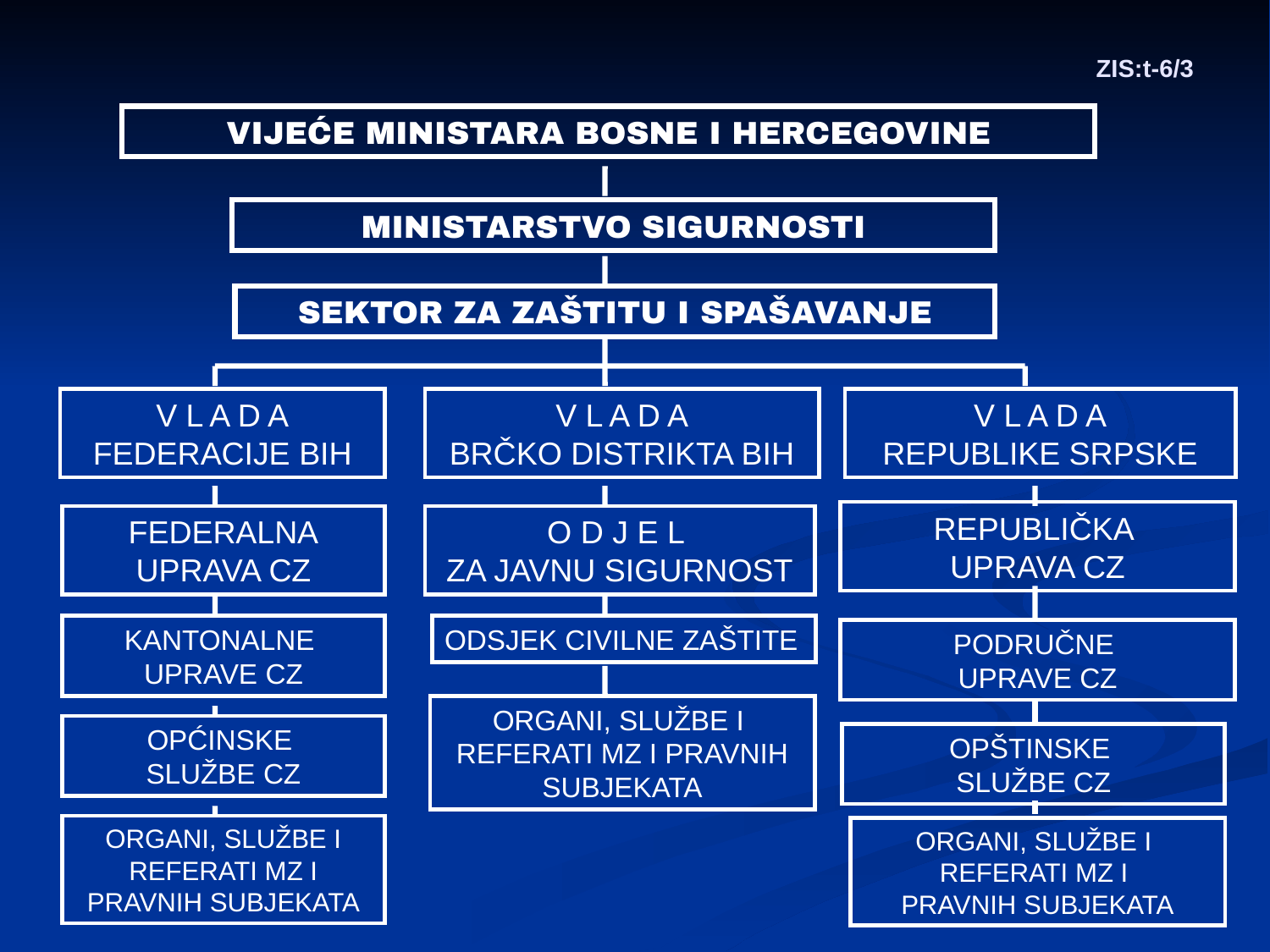

# ZIS:t-6/3
VIJEĆE MINISTARA BOSNE I HERCEGOVINE

MINISTARSTVO SIGURNOSTI

SEKTOR ZA ZAŠTITU I SPAŠAVANJE

V L A D A
FEDERACIJE BIH
V L A D A
BRČKO DISTRIKTA BIH
V L A D A
REPUBLIKE SRPSKE

REPUBLIČKA
UPRAVA CZ
FEDERALNA
UPRAVA CZ
O D J E L
ZA JAVNU SIGURNOST

KANTONALNE
UPRAVE CZ
ODSJEK CIVILNE ZAŠTITE
PODRUČNE
UPRAVE CZ

ORGANI, SLUŽBE I
REFERATI MZ I PRAVNIH
SUBJEKATA

OPĆINSKE
SLUŽBE CZ
OPŠTINSKE
SLUŽBE CZ

ORGANI, SLUŽBE I
REFERATI MZ I PRAVNIH SUBJEKATA
ORGANI, SLUŽBE I
REFERATI MZ I
PRAVNIH SUBJEKATA